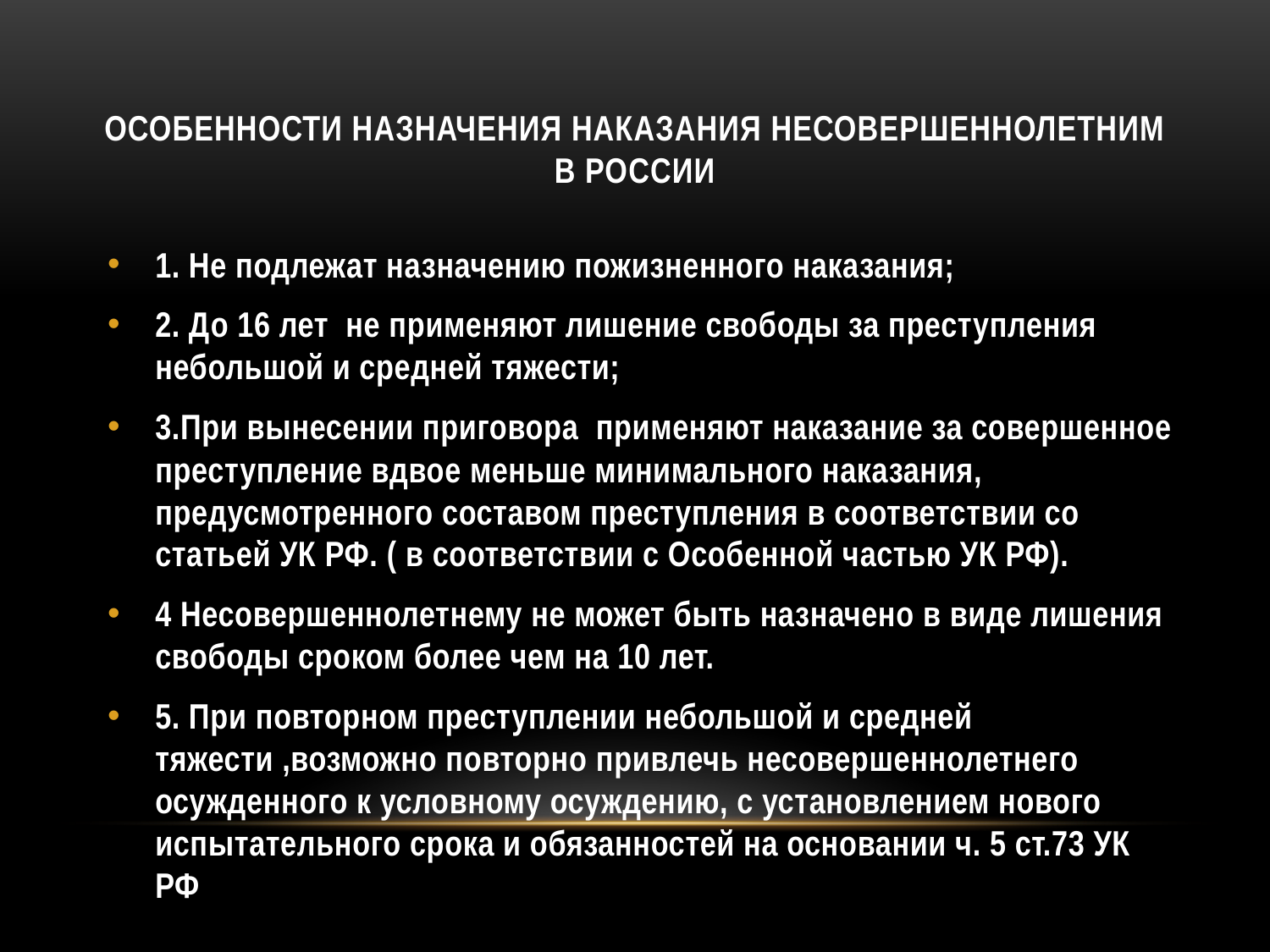

# Особенности назначения наказания несовершеннолетним в России
1. Не подлежат назначению пожизненного наказания;
2. До 16 лет  не применяют лишение свободы за преступления небольшой и средней тяжести;
3.При вынесении приговора  применяют наказание за совершенное преступление вдвое меньше минимального наказания, предусмотренного составом преступления в соответствии со  статьей УК РФ. ( в соответствии с Особенной частью УК РФ).
4 Несовершеннолетнему не может быть назначено в виде лишения свободы сроком более чем на 10 лет.
5. При повторном преступлении небольшой и средней тяжести ,возможно повторно привлечь несовершеннолетнего осужденного к условному осуждению, с установлением нового испытательного срока и обязанностей на основании ч. 5 ст.73 УК РФ